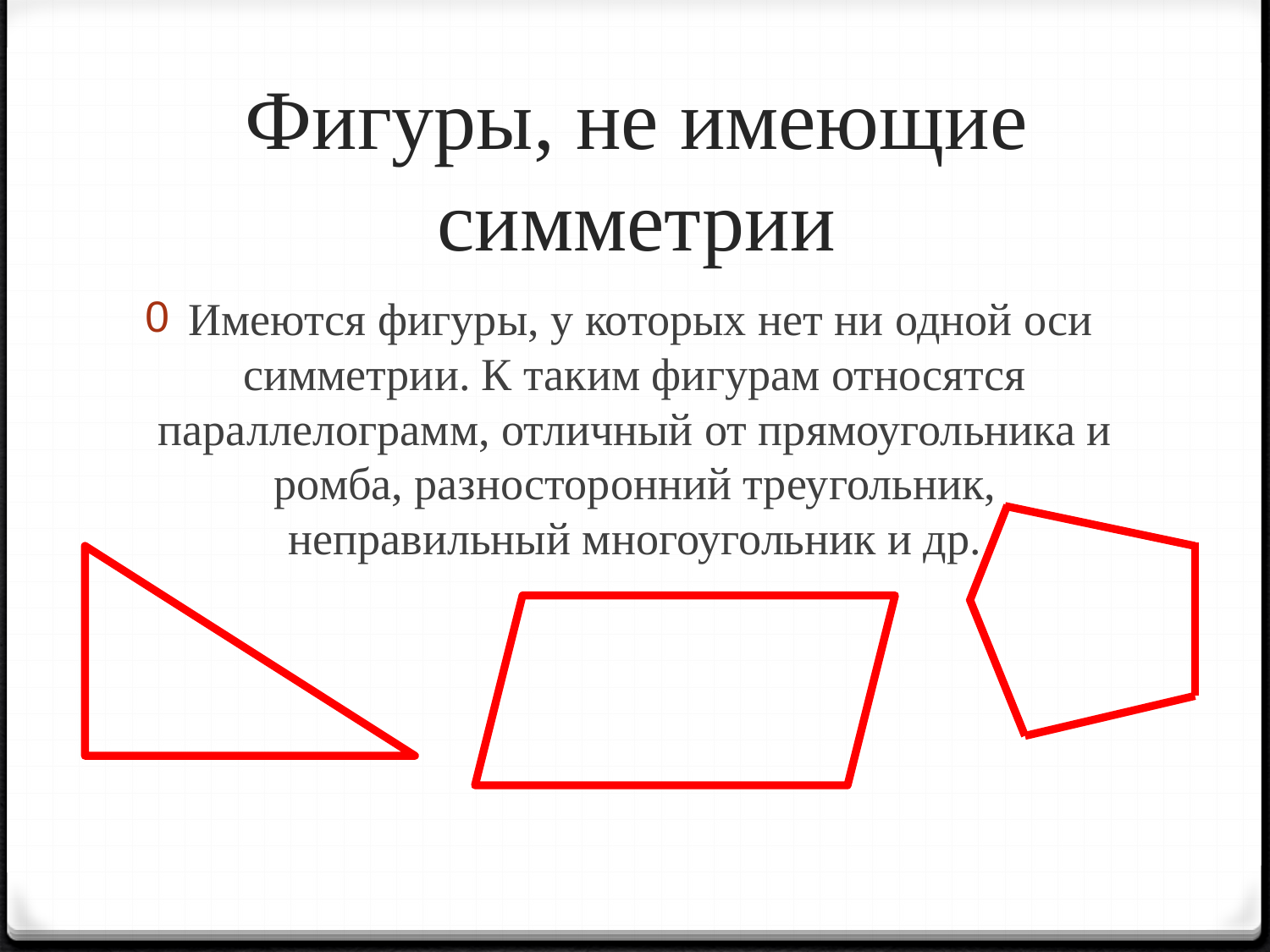

# Фигуры, не имеющие симметрии
 Имеются фигуры, у которых нет ни одной оси симметрии. К таким фигурам относятся параллелограмм, отличный от прямоугольника и ромба, разносторонний треугольник, неправильный многоугольник и др.